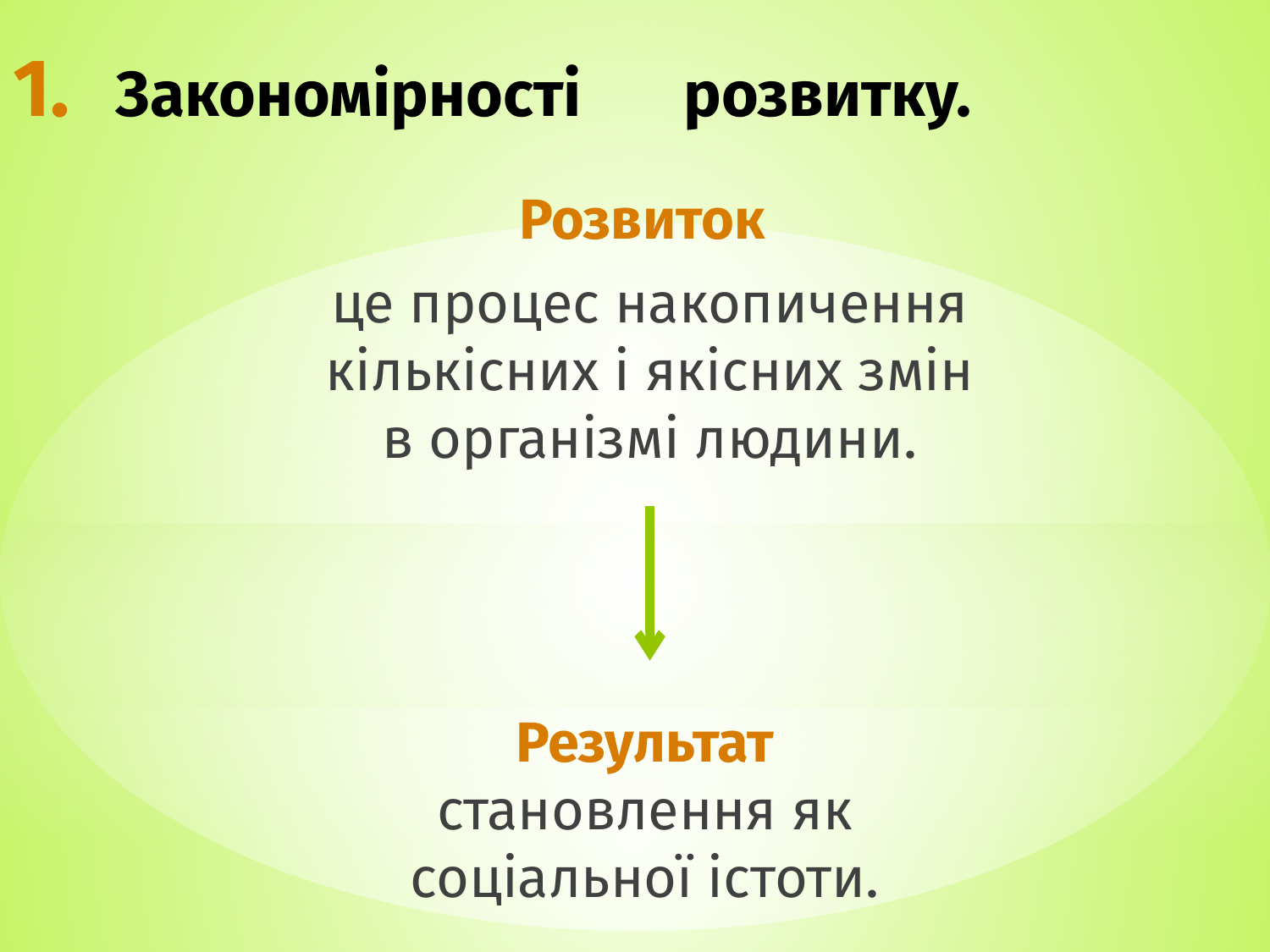

# Закономірності розвитку.
Розвиток
це процес накопичення кількісних і якісних змін в організмі людини.
Результат становлення як соціальної істоти.